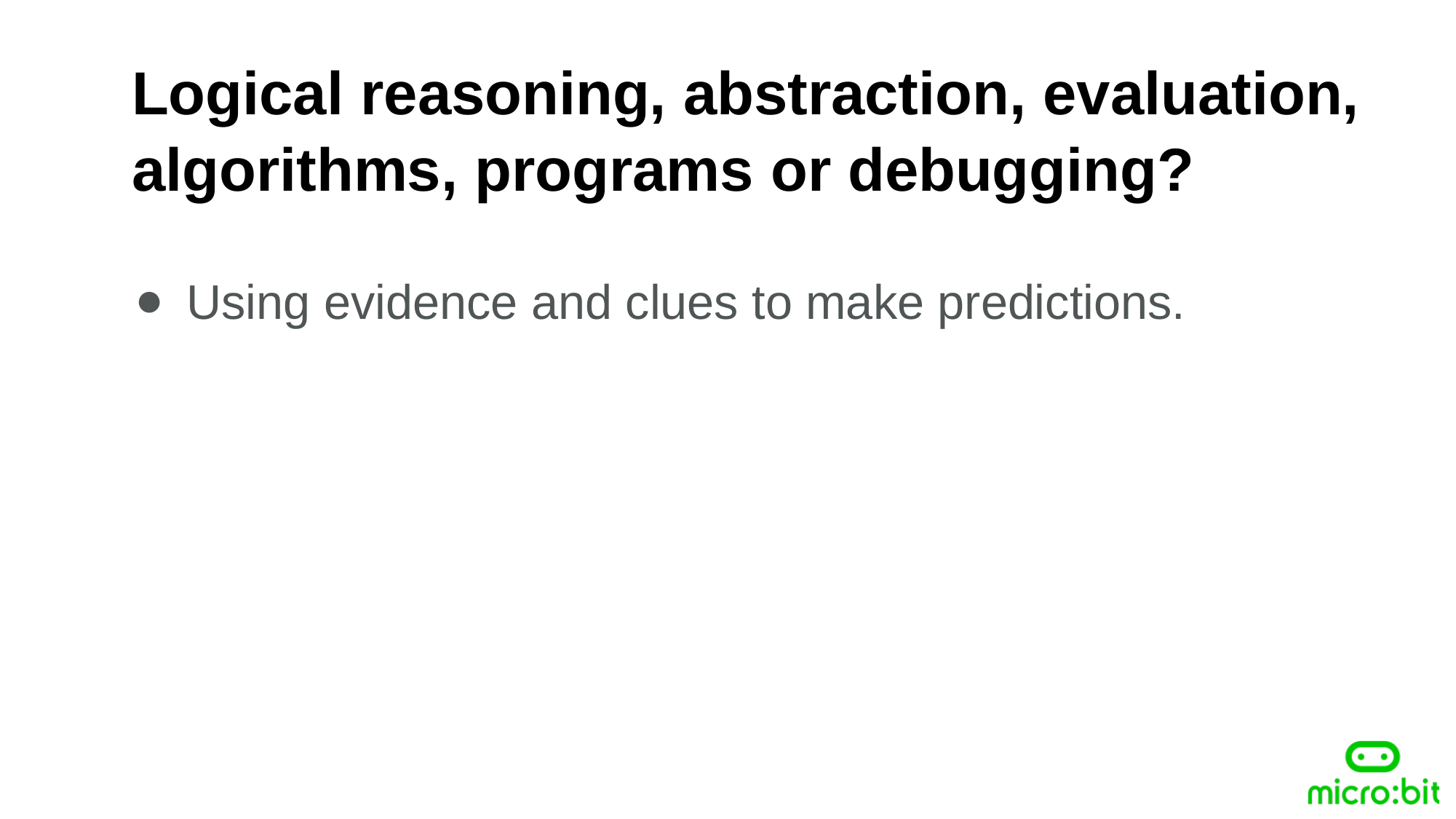

Logical reasoning, abstraction, evaluation, algorithms, programs or debugging?

Using evidence and clues to make predictions.